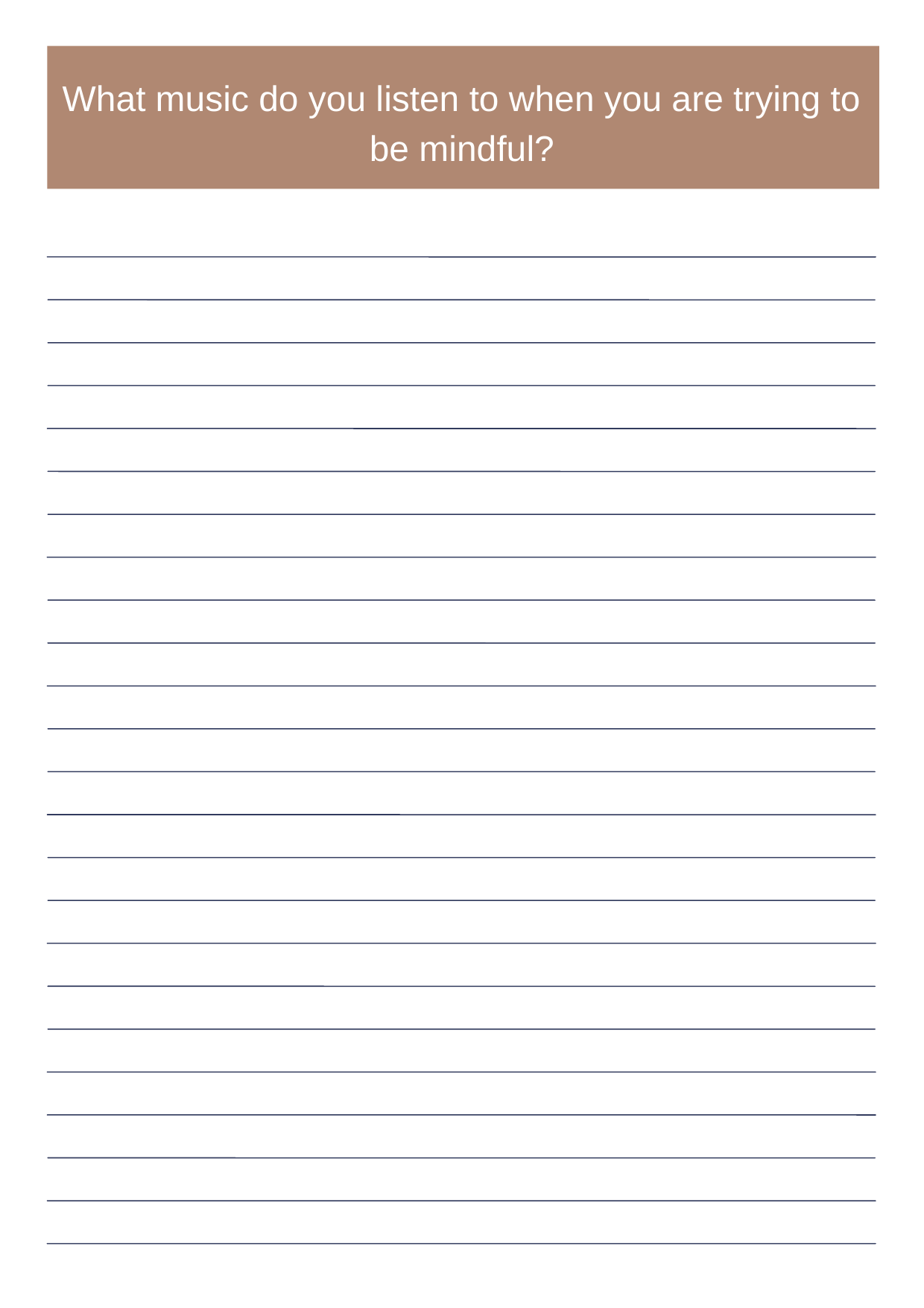

What music do you listen to when you are trying to be mindful?